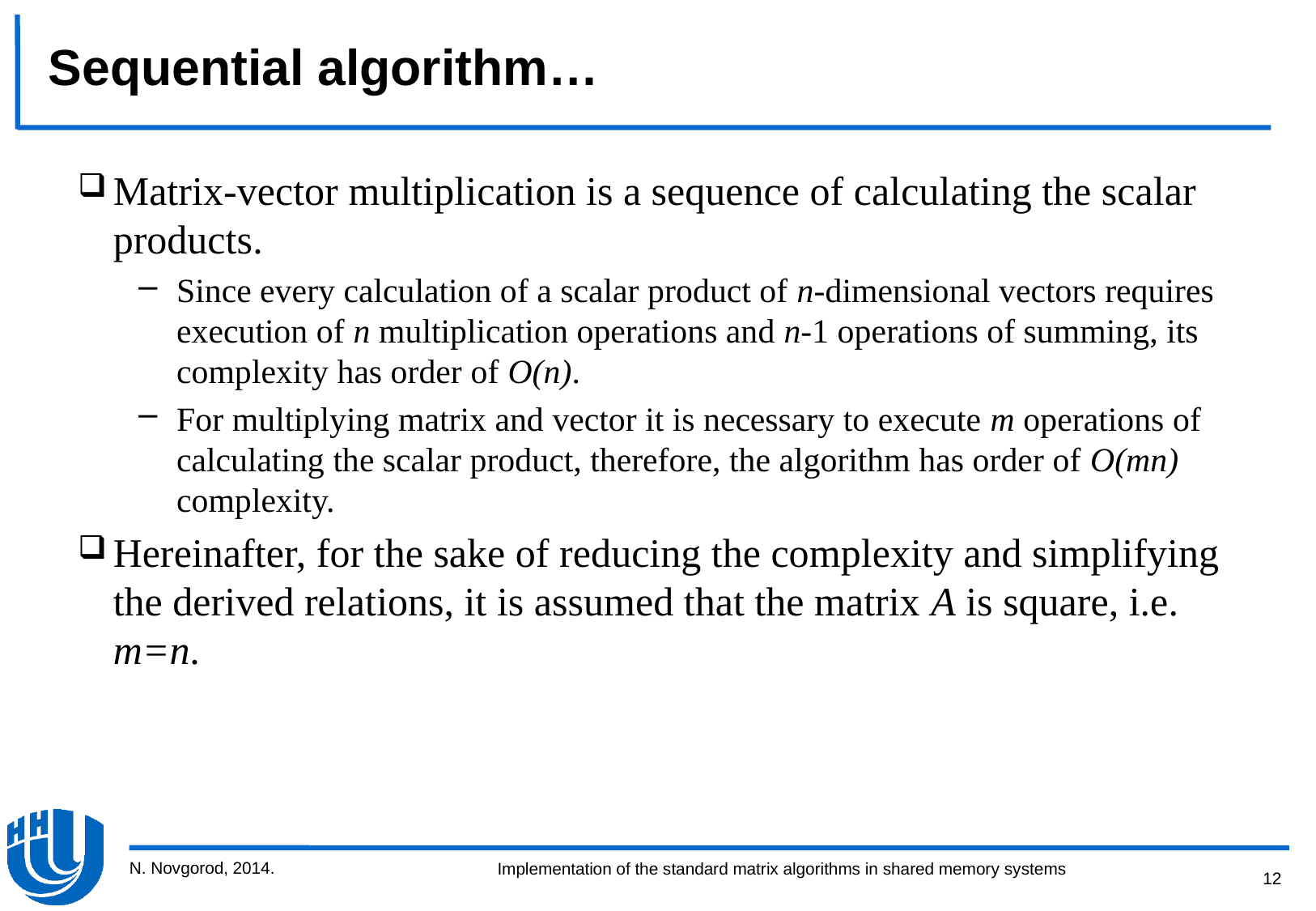

# Sequential algorithm…
Matrix-vector multiplication is a sequence of calculating the scalar products.
Since every calculation of a scalar product of n-dimensional vectors requires execution of n multiplication operations and n-1 operations of summing, its complexity has order of O(n).
For multiplying matrix and vector it is necessary to execute m operations of calculating the scalar product, therefore, the algorithm has order of O(mn) complexity.
Hereinafter, for the sake of reducing the complexity and simplifying the derived relations, it is assumed that the matrix A is square, i.e. m=n.
N. Novgorod, 2014.
12
Implementation of the standard matrix algorithms in shared memory systems